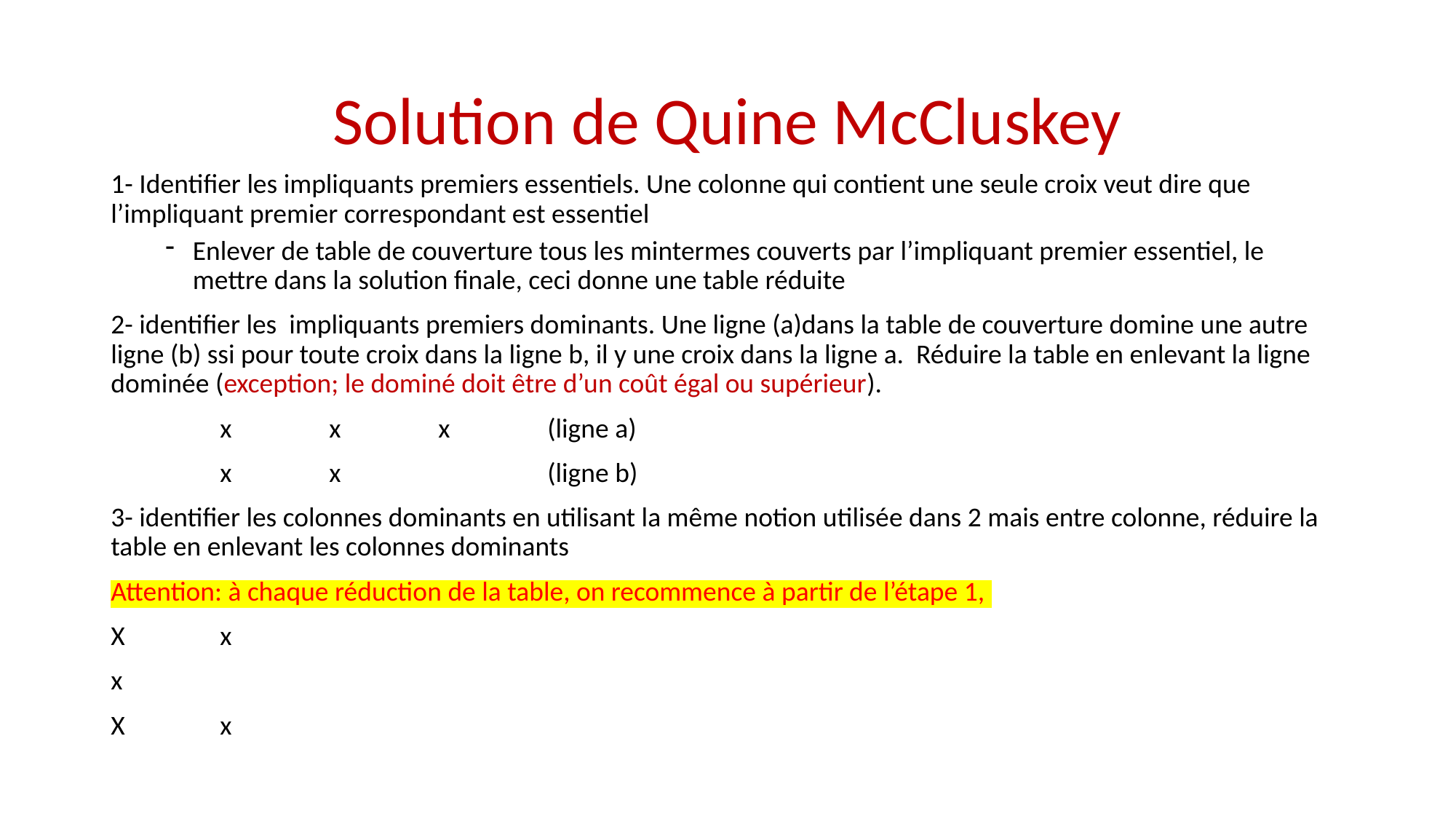

# Solution de Quine McCluskey
1- Identifier les impliquants premiers essentiels. Une colonne qui contient une seule croix veut dire que l’impliquant premier correspondant est essentiel
Enlever de table de couverture tous les mintermes couverts par l’impliquant premier essentiel, le mettre dans la solution finale, ceci donne une table réduite
2- identifier les  impliquants premiers dominants. Une ligne (a)dans la table de couverture domine une autre ligne (b) ssi pour toute croix dans la ligne b, il y une croix dans la ligne a.  Réduire la table en enlevant la ligne dominée (exception; le dominé doit être d’un coût égal ou supérieur).
	x	x	x	(ligne a)
	x	x		(ligne b)
3- identifier les colonnes dominants en utilisant la même notion utilisée dans 2 mais entre colonne, réduire la table en enlevant les colonnes dominants
Attention: à chaque réduction de la table, on recommence à partir de l’étape 1,
X	x
x
X	x